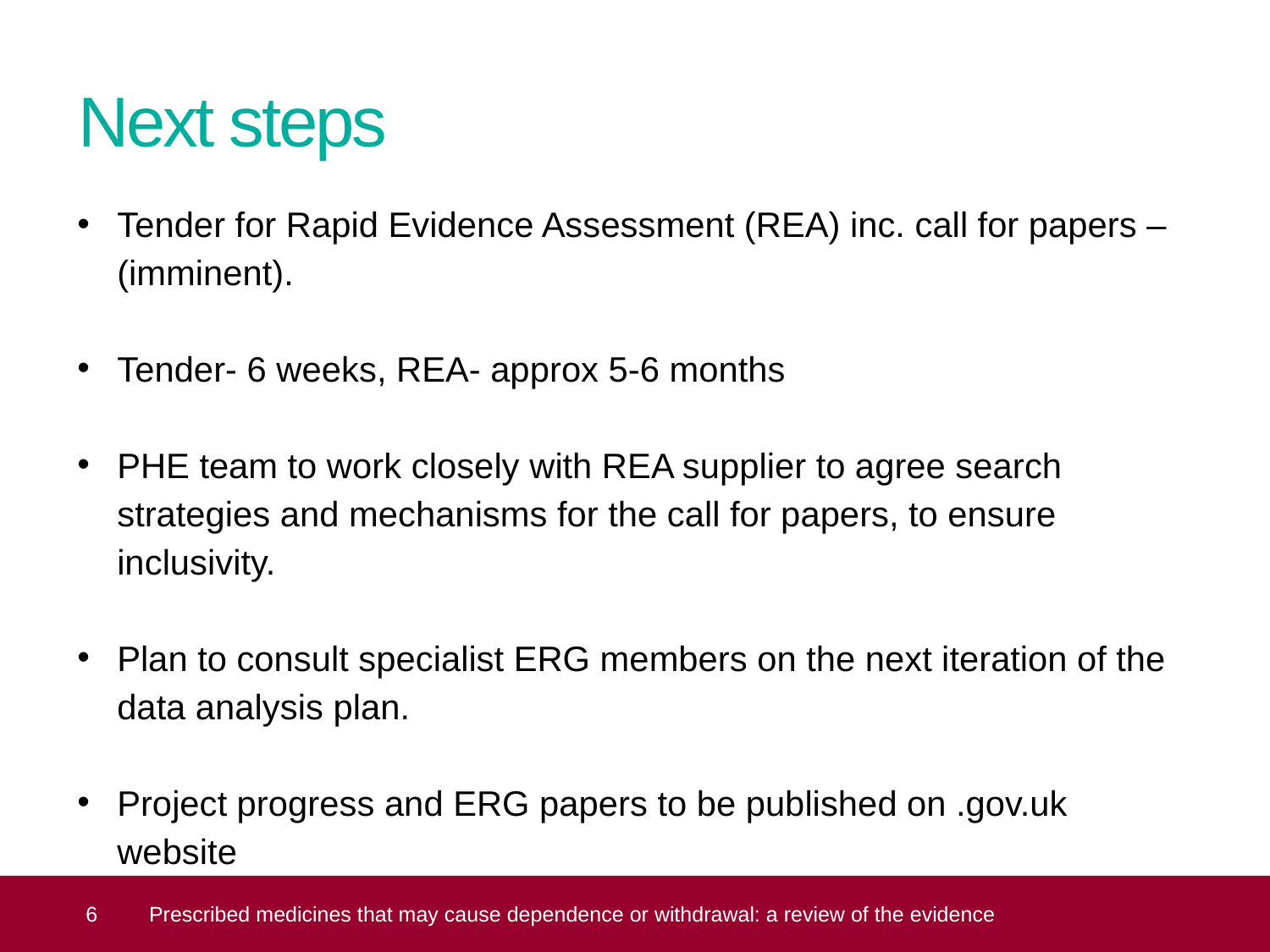

# Next steps
Tender for Rapid Evidence Assessment (REA) inc. call for papers – (imminent).

Tender- 6 weeks, REA- approx 5-6 months

PHE team to work closely with REA supplier to agree search strategies and mechanisms for the call for papers, to ensure inclusivity.

Plan to consult specialist ERG members on the next iteration of the  data analysis plan.

Project progress and ERG papers to be published on .gov.uk website

  6
Prescribed medicines that may cause dependence or withdrawal: a review of the evidence